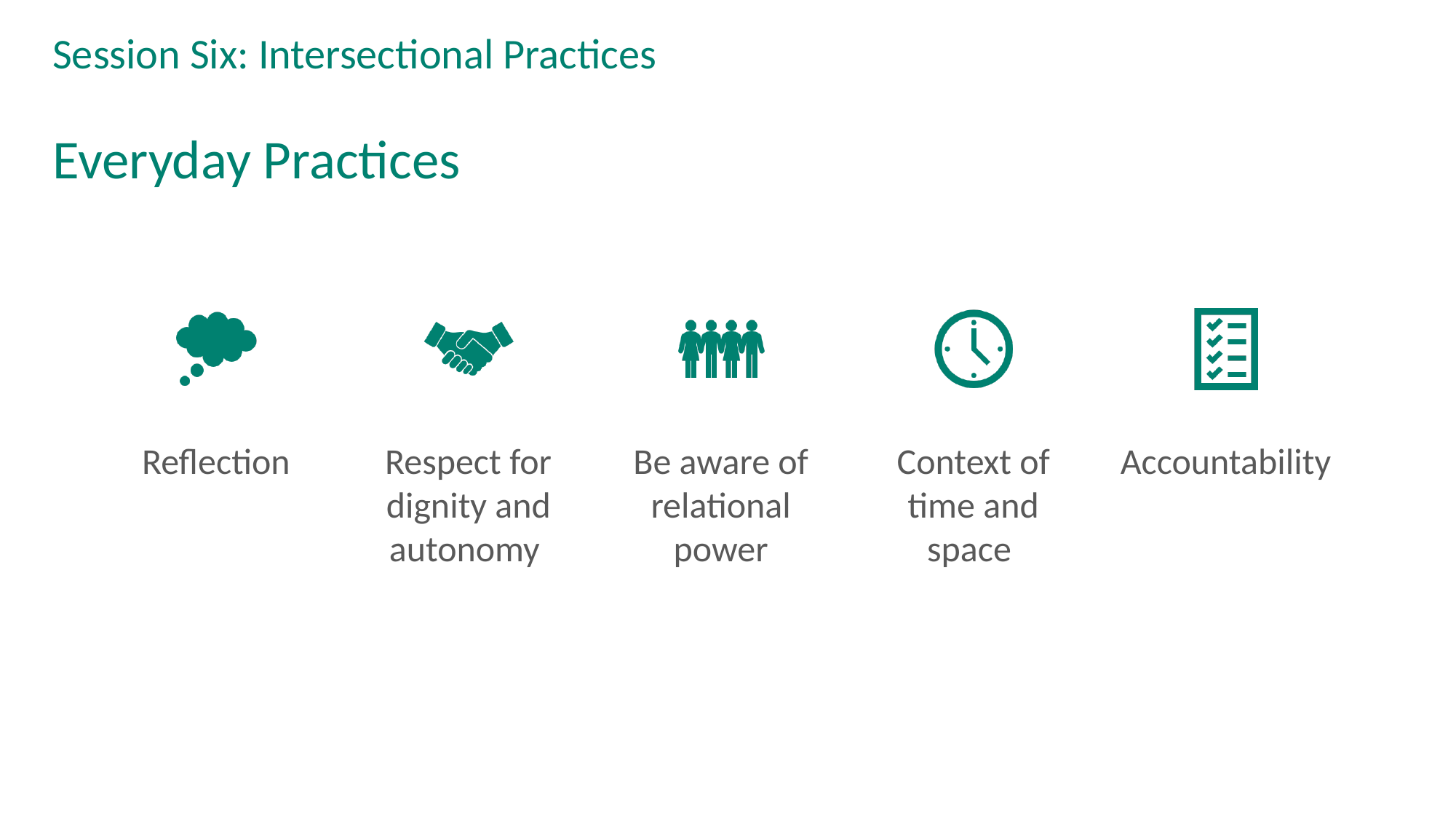

# Session Six: Intersectional Practices
Everyday Practices
Reflection
Respect for dignity and autonomy
Be aware of relational power
Context of time and space
Accountability